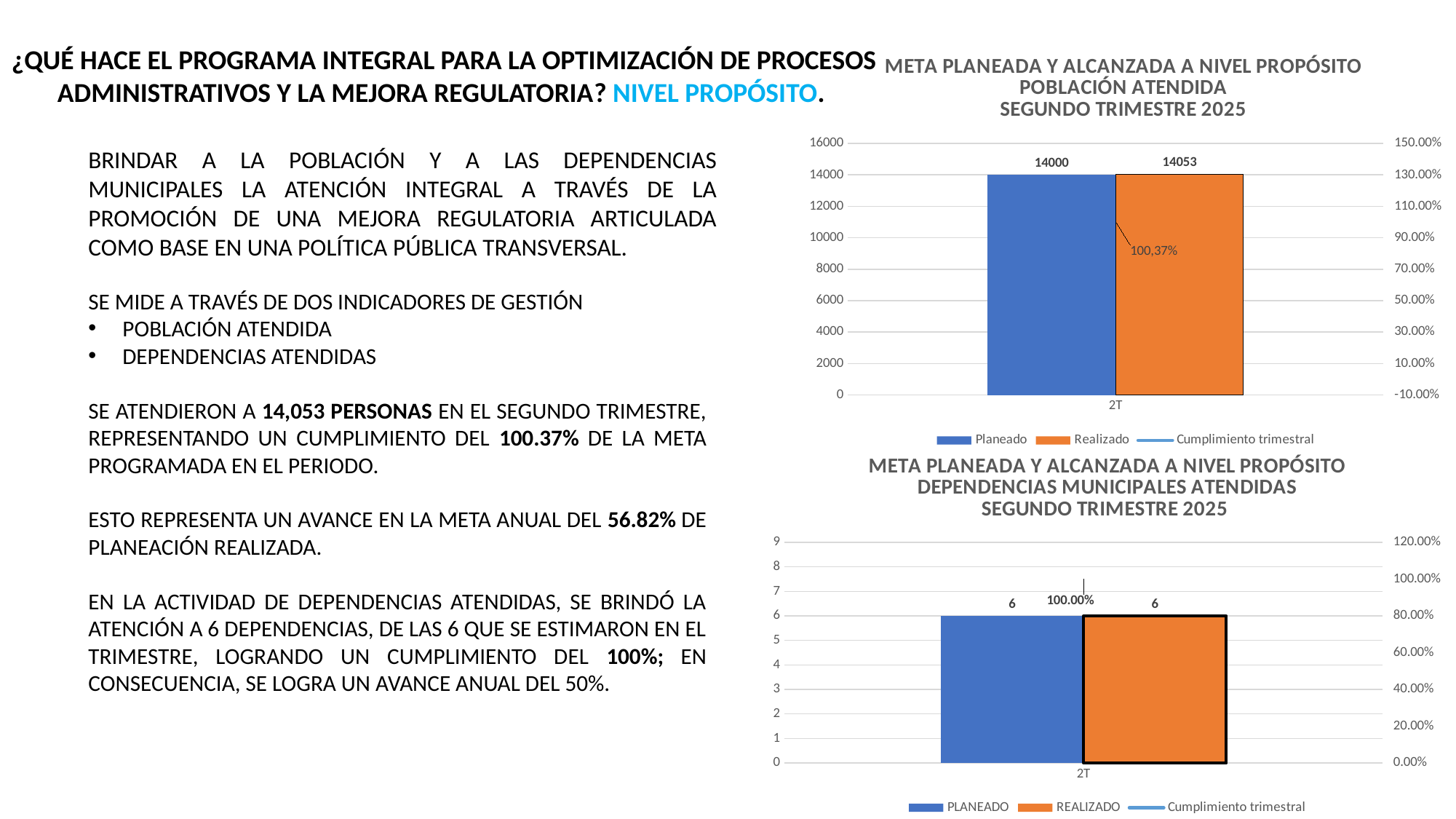

¿QUÉ HACE EL PROGRAMA INTEGRAL PARA LA OPTIMIZACIÓN DE PROCESOS ADMINISTRATIVOS Y LA MEJORA REGULATORIA? NIVEL PROPÓSITO.

### Chart: META PLANEADA Y ALCANZADA A NIVEL PROPÓSITO
POBLACIÓN ATENDIDA
SEGUNDO TRIMESTRE 2025

| Category |  |  | Cumplimiento trimestral |
|---|---|---|---|
| 2T | 14000.0 | 14053.0 | 1.0037857142857143 |
BRINDAR A LA POBLACIÓN Y A LAS DEPENDENCIAS MUNICIPALES LA ATENCIÓN INTEGRAL A TRAVÉS DE LA PROMOCIÓN DE UNA MEJORA REGULATORIA ARTICULADA COMO BASE EN UNA POLÍTICA PÚBLICA TRANSVERSAL.

SE MIDE A TRAVÉS DE DOS INDICADORES DE GESTIÓN
POBLACIÓN ATENDIDA
DEPENDENCIAS ATENDIDAS

SE ATENDIERON A 14,053 PERSONAS EN EL SEGUNDO TRIMESTRE, REPRESENTANDO UN CUMPLIMIENTO DEL 100.37% DE LA META PROGRAMADA EN EL PERIODO.

ESTO REPRESENTA UN AVANCE EN LA META ANUAL DEL 56.82% DE PLANEACIÓN REALIZADA.

EN LA ACTIVIDAD DE DEPENDENCIAS ATENDIDAS, SE BRINDÓ LA ATENCIÓN A 6 DEPENDENCIAS, DE LAS 6 QUE SE ESTIMARON EN EL TRIMESTRE, LOGRANDO UN CUMPLIMIENTO DEL 100%; EN CONSECUENCIA, SE LOGRA UN AVANCE ANUAL DEL 50%.

### Chart: META PLANEADA Y ALCANZADA A NIVEL PROPÓSITO DEPENDENCIAS MUNICIPALES ATENDIDAS
SEGUNDO TRIMESTRE 2025

| Category | PLANEADO | REALIZADO | Cumplimiento trimestral |
|---|---|---|---|
| 2T | 6.0 | 6.0 | 1.0 |